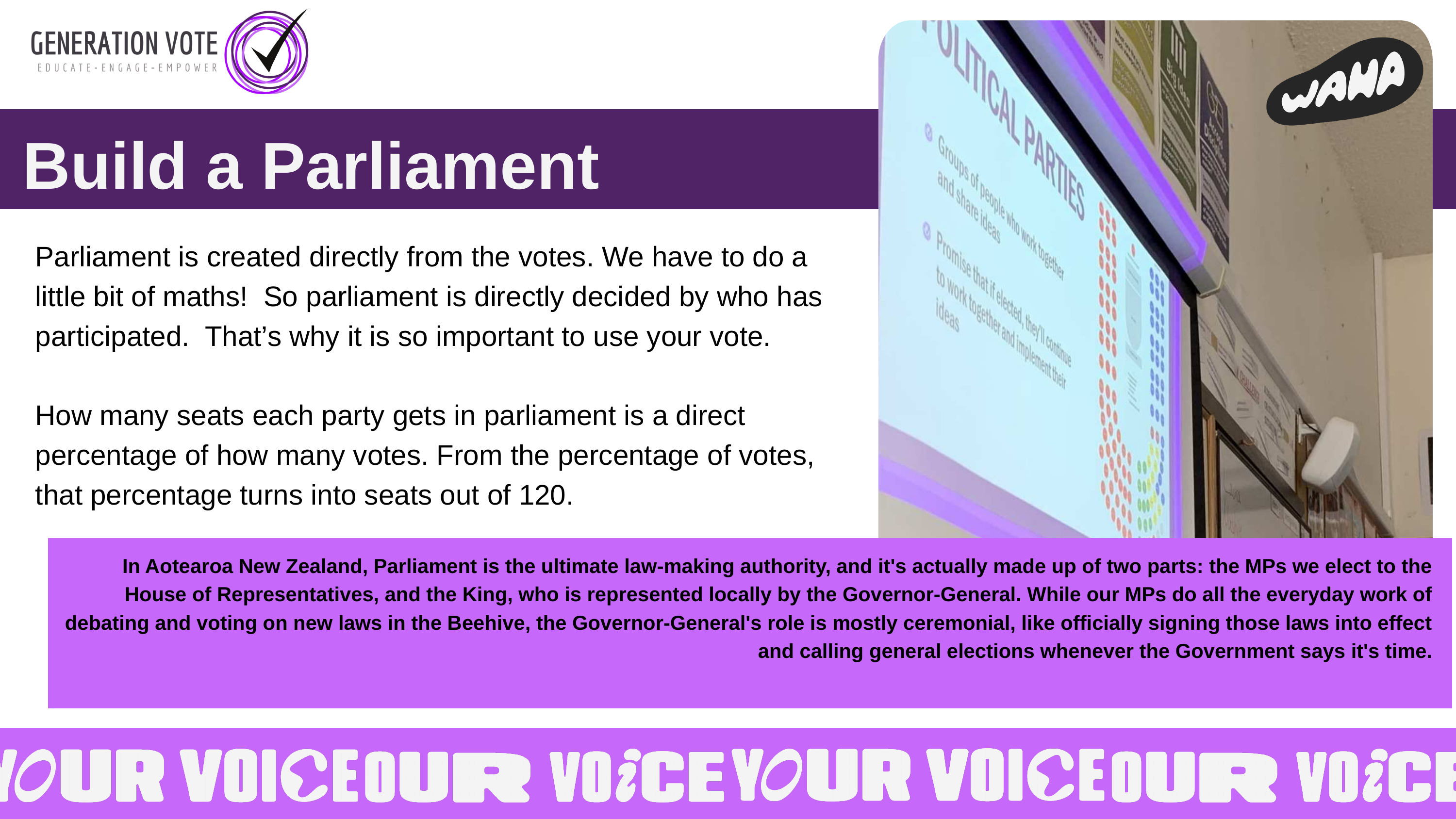

Build a Parliament
Parliament is created directly from the votes. We have to do a little bit of maths!  So parliament is directly decided by who has participated.  That’s why it is so important to use your vote.

How many seats each party gets in parliament is a direct percentage of how many votes. From the percentage of votes, that percentage turns into seats out of 120.

In Aotearoa New Zealand, Parliament is the ultimate law-making authority, and it's actually made up of two parts: the MPs we elect to the House of Representatives, and the King, who is represented locally by the Governor-General. While our MPs do all the everyday work of debating and voting on new laws in the Beehive, the Governor-General's role is mostly ceremonial, like officially signing those laws into effect and calling general elections whenever the Government says it's time.